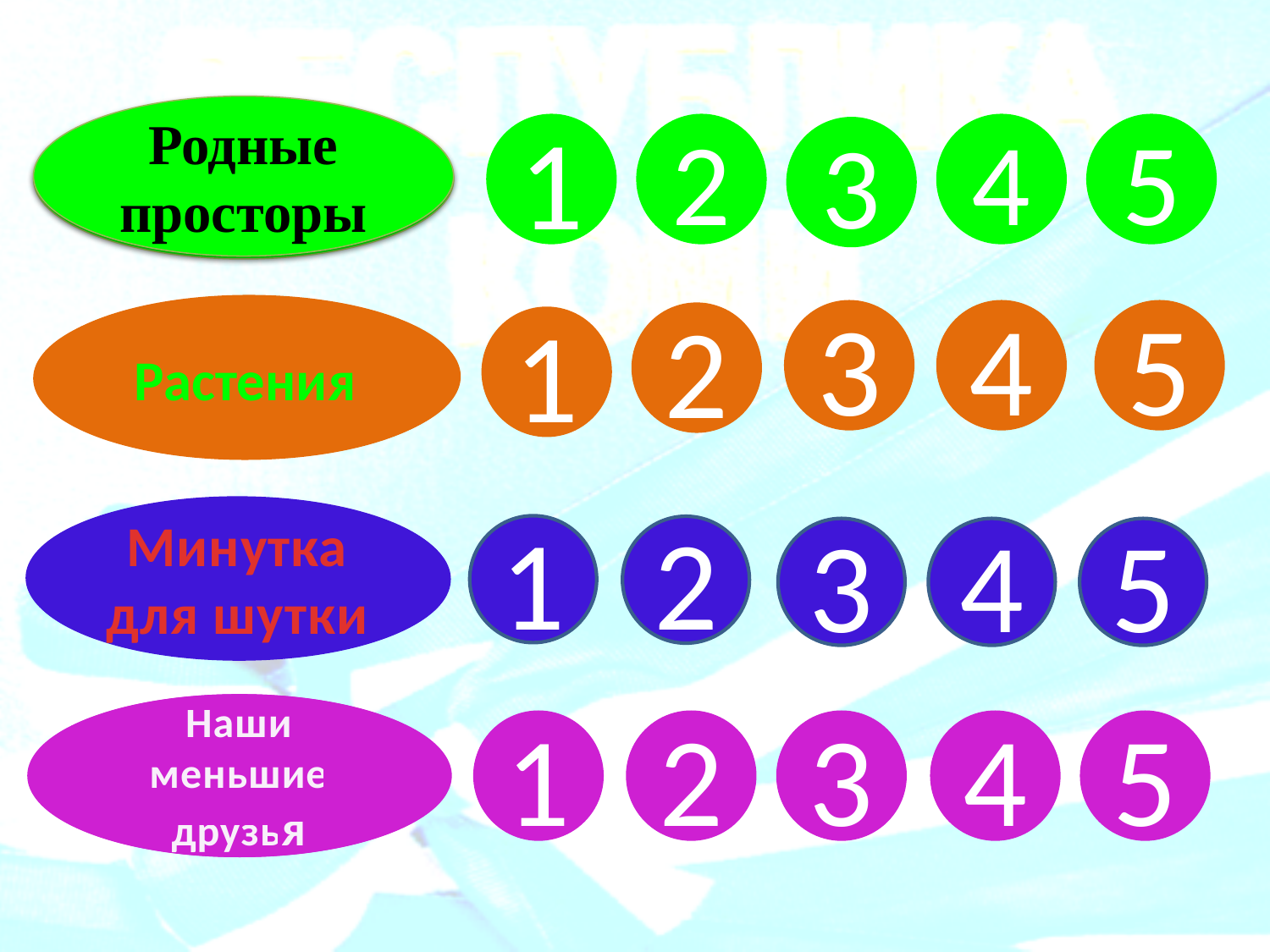

Родные просторы
Родные просторы
1
2
4
5
3
Растения
Растения
3
4
5
2
1
Минутка для шутки
Наши друзья
1
2
3
4
5
Наши меньшие друзья
Минутка для шутки
1
2
3
4
5